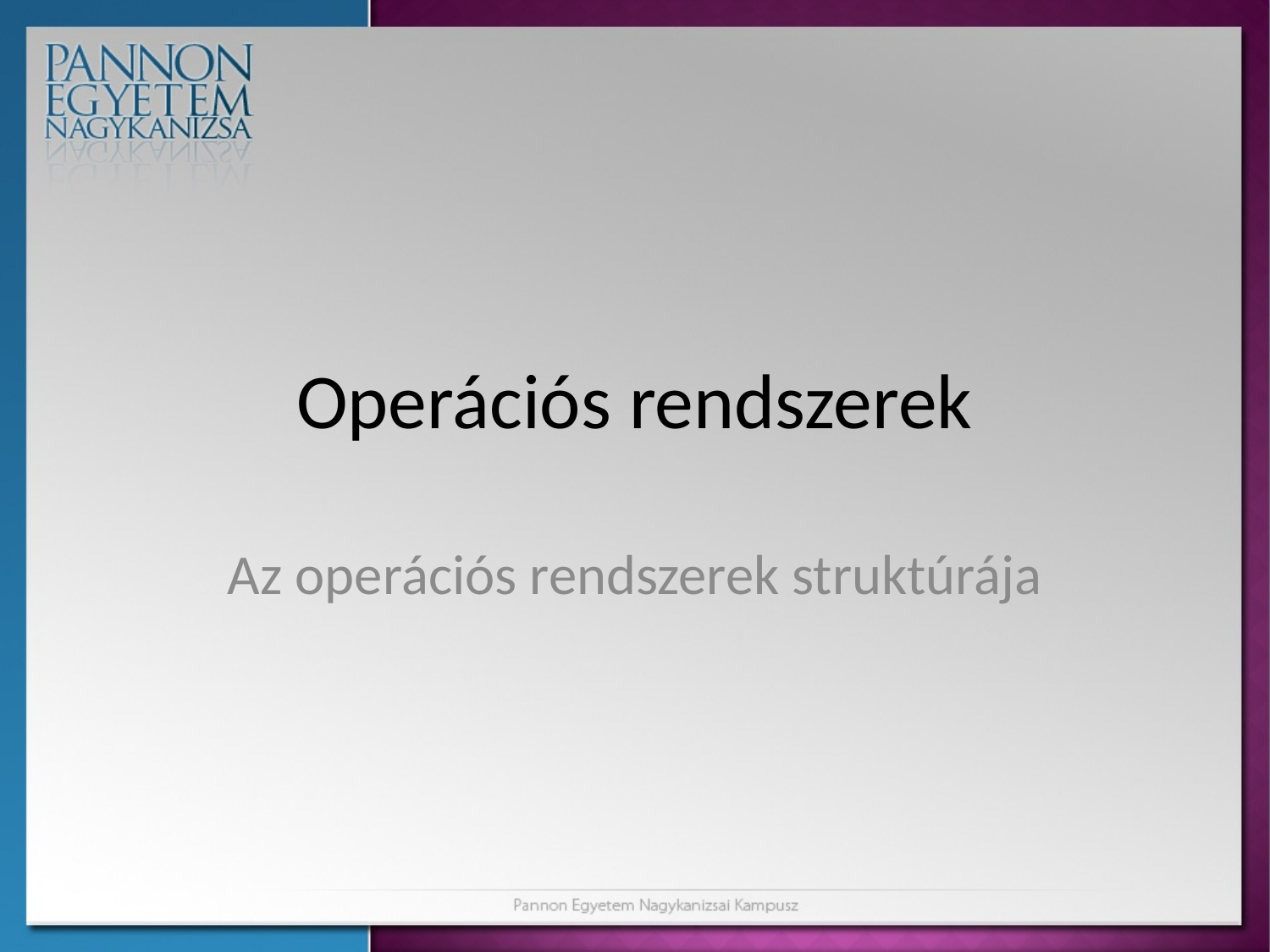

# Operációs rendszerek
Az operációs rendszerek struktúrája